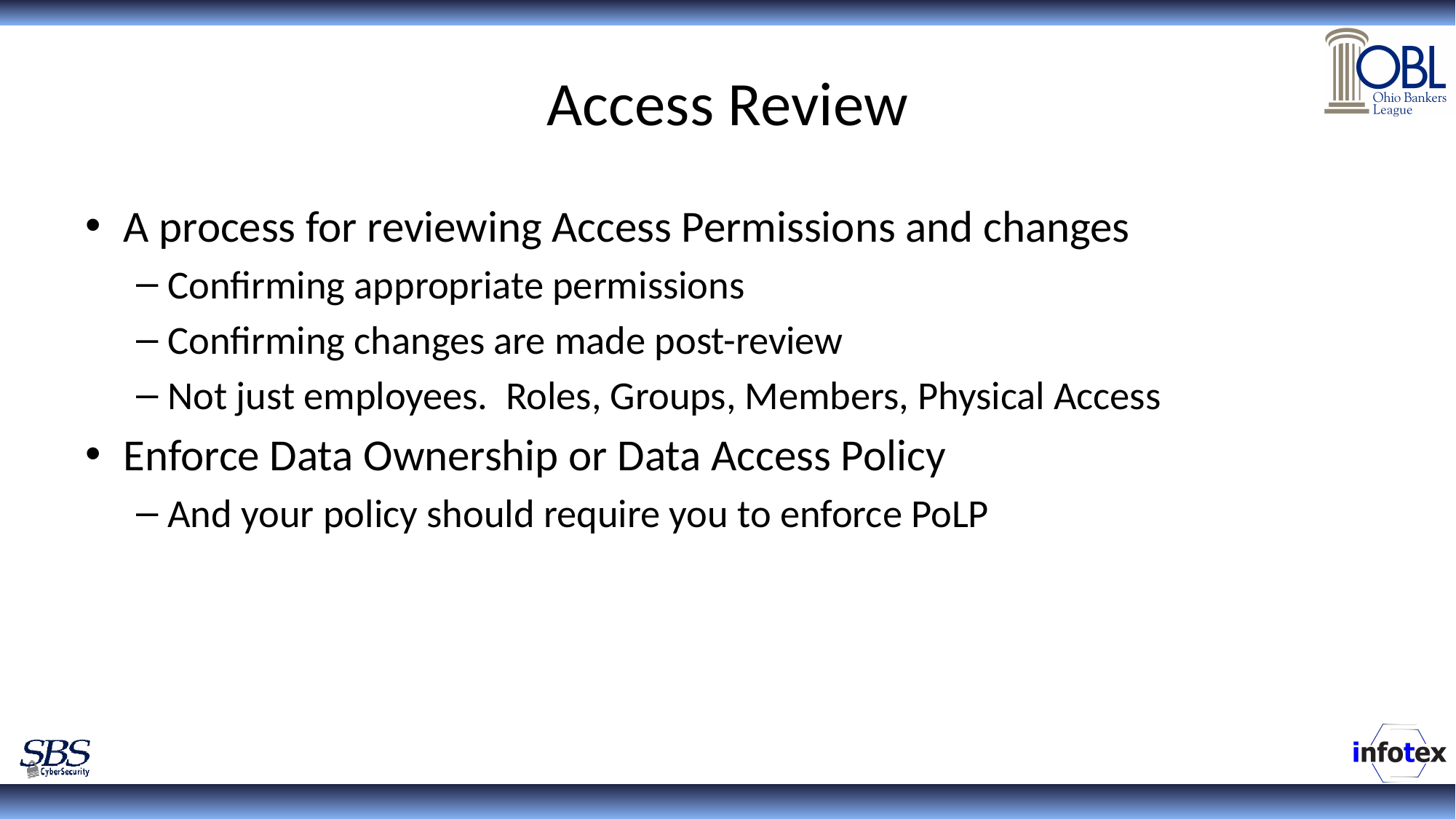

# Access Review
A process for reviewing Access Permissions and changes
Confirming appropriate permissions
Confirming changes are made post-review
Not just employees.  Roles, Groups, Members, Physical Access
Enforce Data Ownership or Data Access Policy
And your policy should require you to enforce PoLP